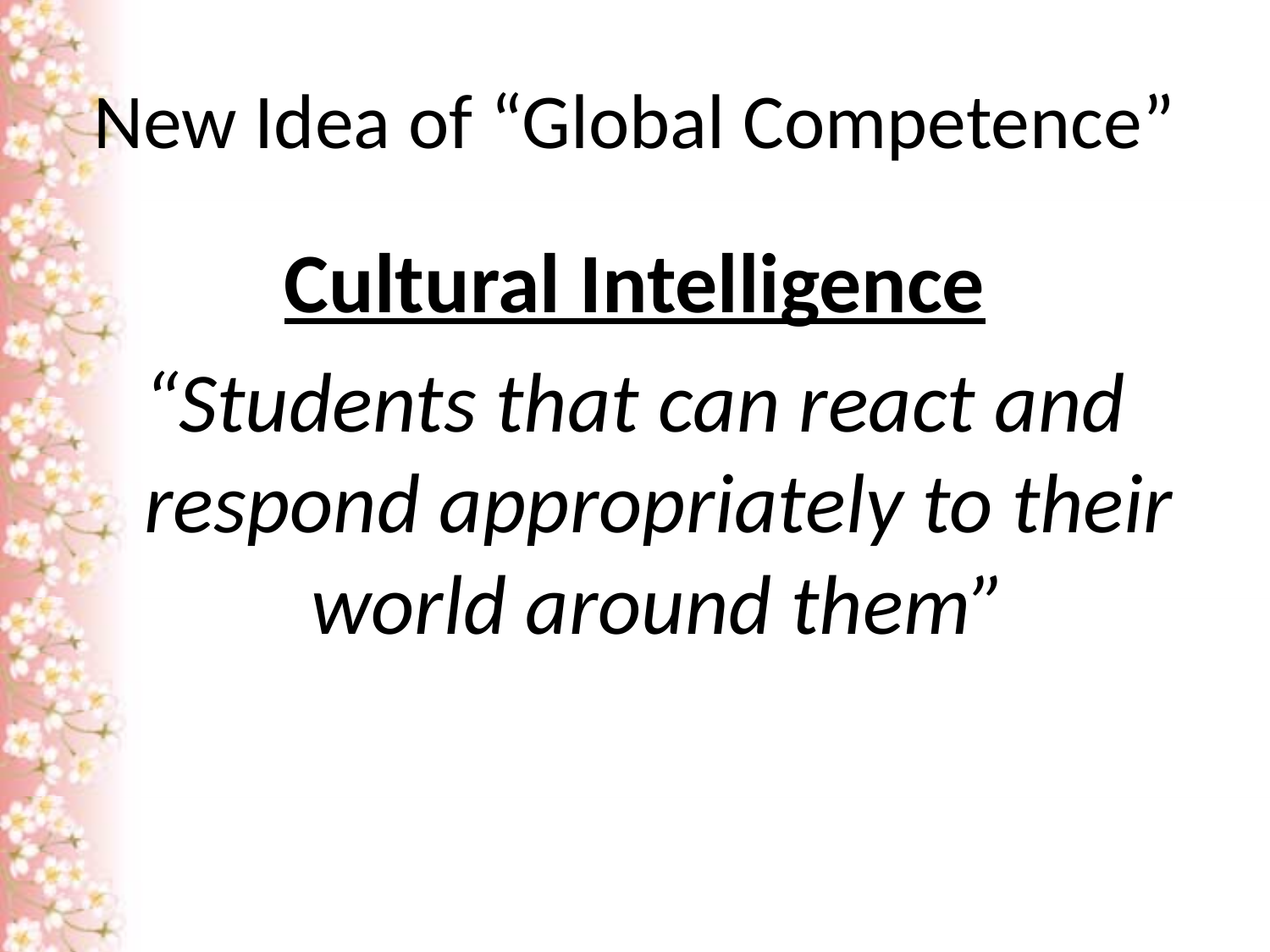

# New Idea of “Global Competence”
Cultural Intelligence
“Students that can react and respond appropriately to their world around them”